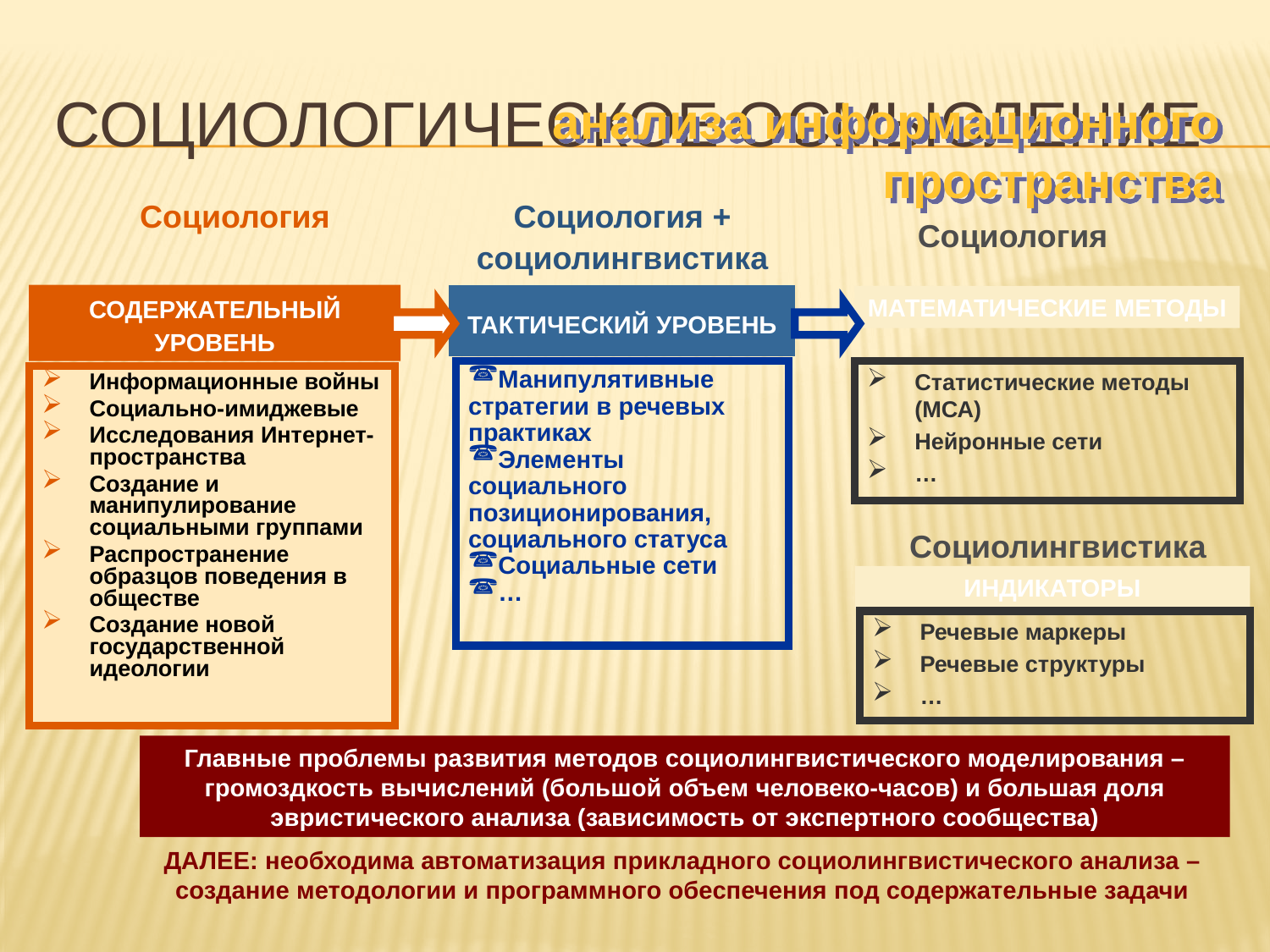

# Социологическое осмысление
анализа информационного пространства
Социология
Социология + социолингвистика
Социология
СОДЕРЖАТЕЛЬНЫЙ УРОВЕНЬ
ТАКТИЧЕСКИЙ УРОВЕНЬ
МАТЕМАТИЧЕСКИЕ МЕТОДЫ

Манипулятивные стратегии в речевых практиках
Элементы социального позиционирования, социального статуса
Социальные сети
…

Статистические методы (МСА)
Нейронные сети
…
Информационные войны
Социально-имиджевые
Исследования Интернет-пространства
Создание и манипулирование социальными группами
Распространение образцов поведения в обществе
Создание новой государственной идеологии
Социолингвистика
ИНДИКАТОРЫ
Речевые маркеры
Речевые структуры
…
Главные проблемы развития методов социолингвистического моделирования – громоздкость вычислений (большой объем человеко-часов) и большая доля эвристического анализа (зависимость от экспертного сообщества)
ДАЛЕЕ: необходима автоматизация прикладного социолингвистического анализа – создание методологии и программного обеспечения под содержательные задачи